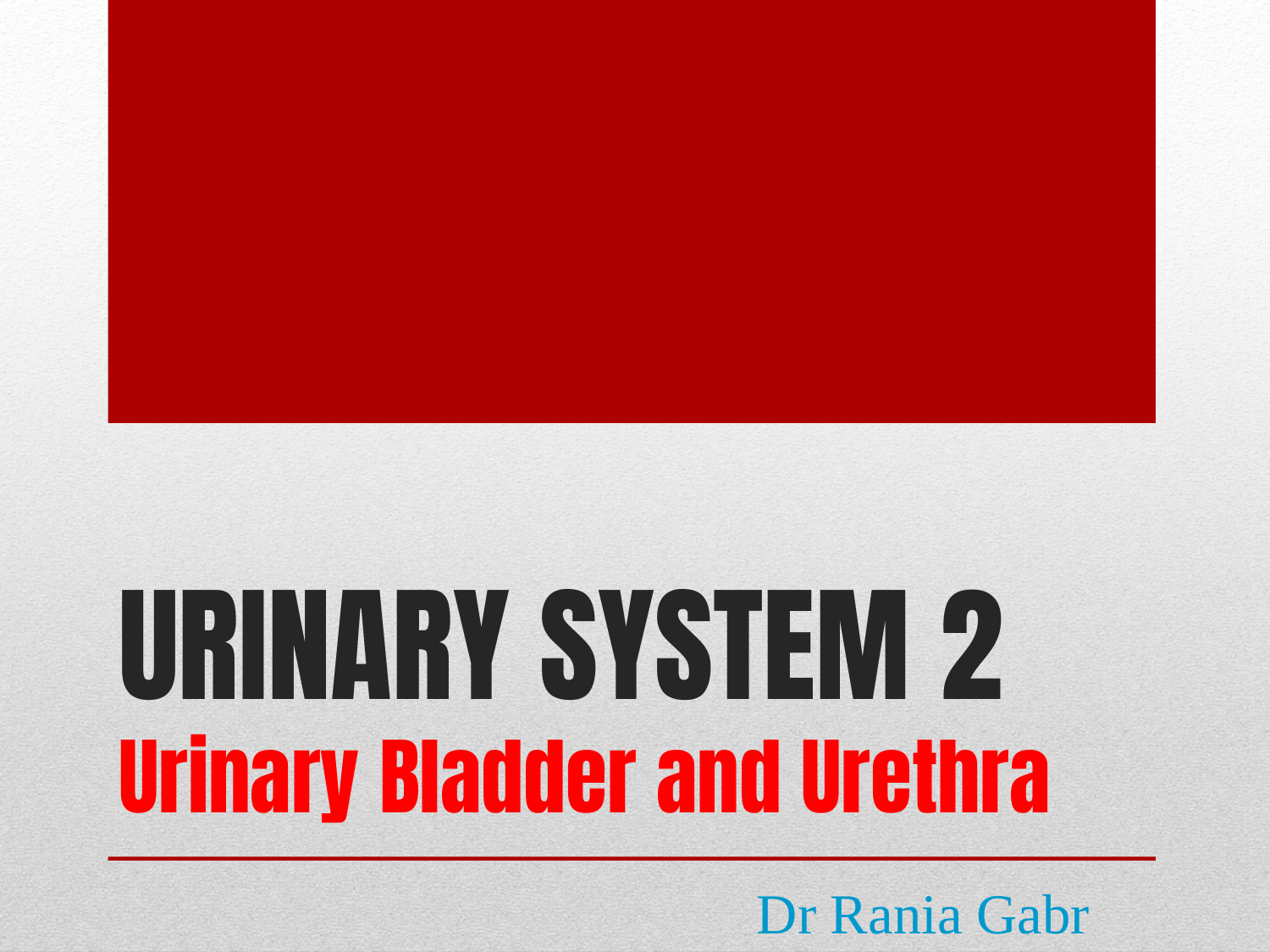

# URINARY SYSTEM 2 Urinary Bladder and Urethra
Dr Rania Gabr